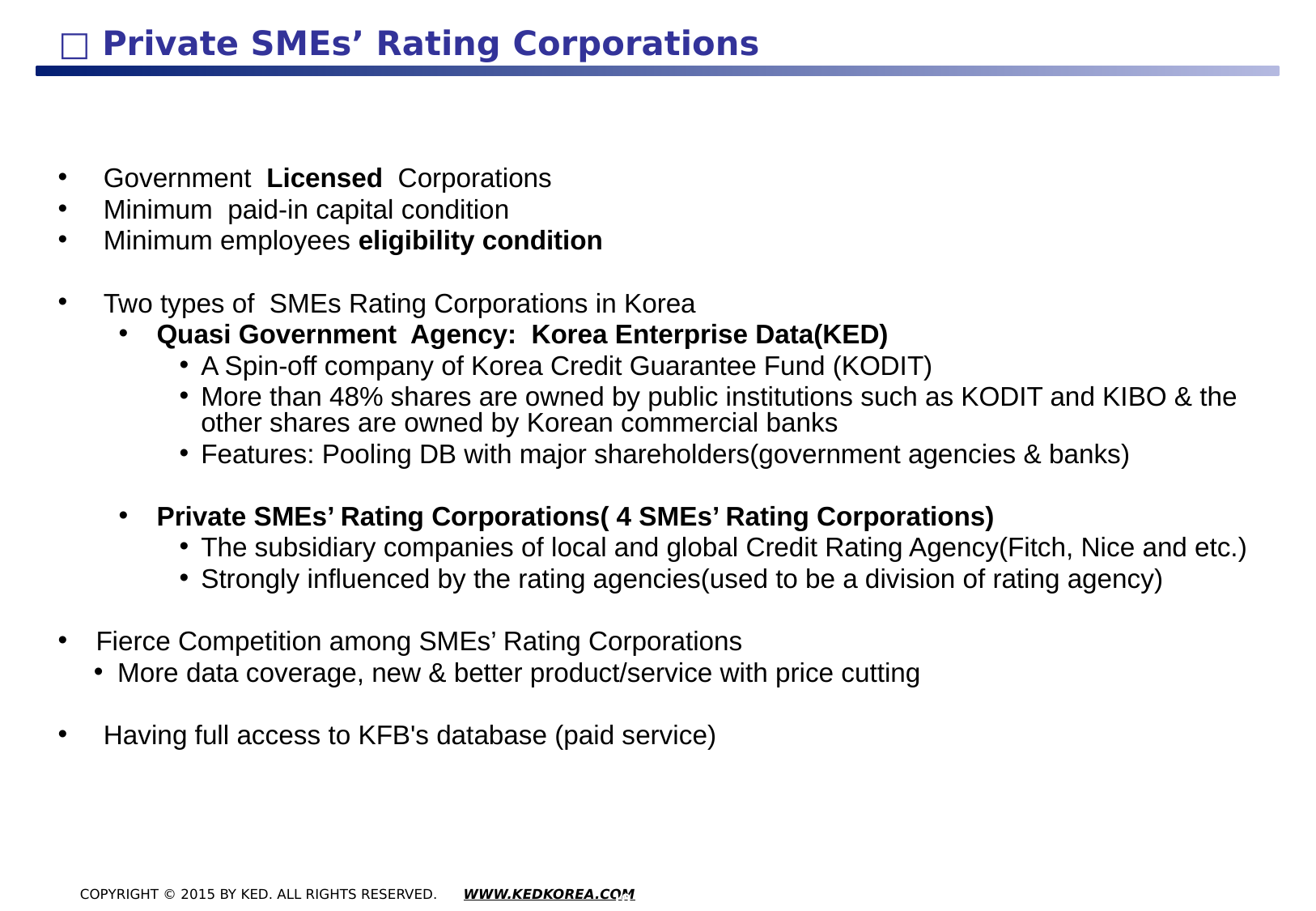

□ Private SMEs’ Rating Corporations

 Government  Licensed  Corporations
 Minimum  paid-in capital condition
 Minimum employees eligibility condition

 Two types of  SMEs Rating Corporations in Korea
Quasi Government  Agency:  Korea Enterprise Data(KED)
A Spin-off company of Korea Credit Guarantee Fund (KODIT)
More than 48% shares are owned by public institutions such as KODIT and KIBO & the other shares are owned by Korean commercial banks
Features: Pooling DB with major shareholders(government agencies & banks)

Private SMEs’ Rating Corporations( 4 SMEs’ Rating Corporations)
The subsidiary companies of local and global Credit Rating Agency(Fitch, Nice and etc.)
Strongly influenced by the rating agencies(used to be a division of rating agency)

Fierce Competition among SMEs’ Rating Corporations
More data coverage, new & better product/service with price cutting

 Having full access to KFB's database (paid service)

10